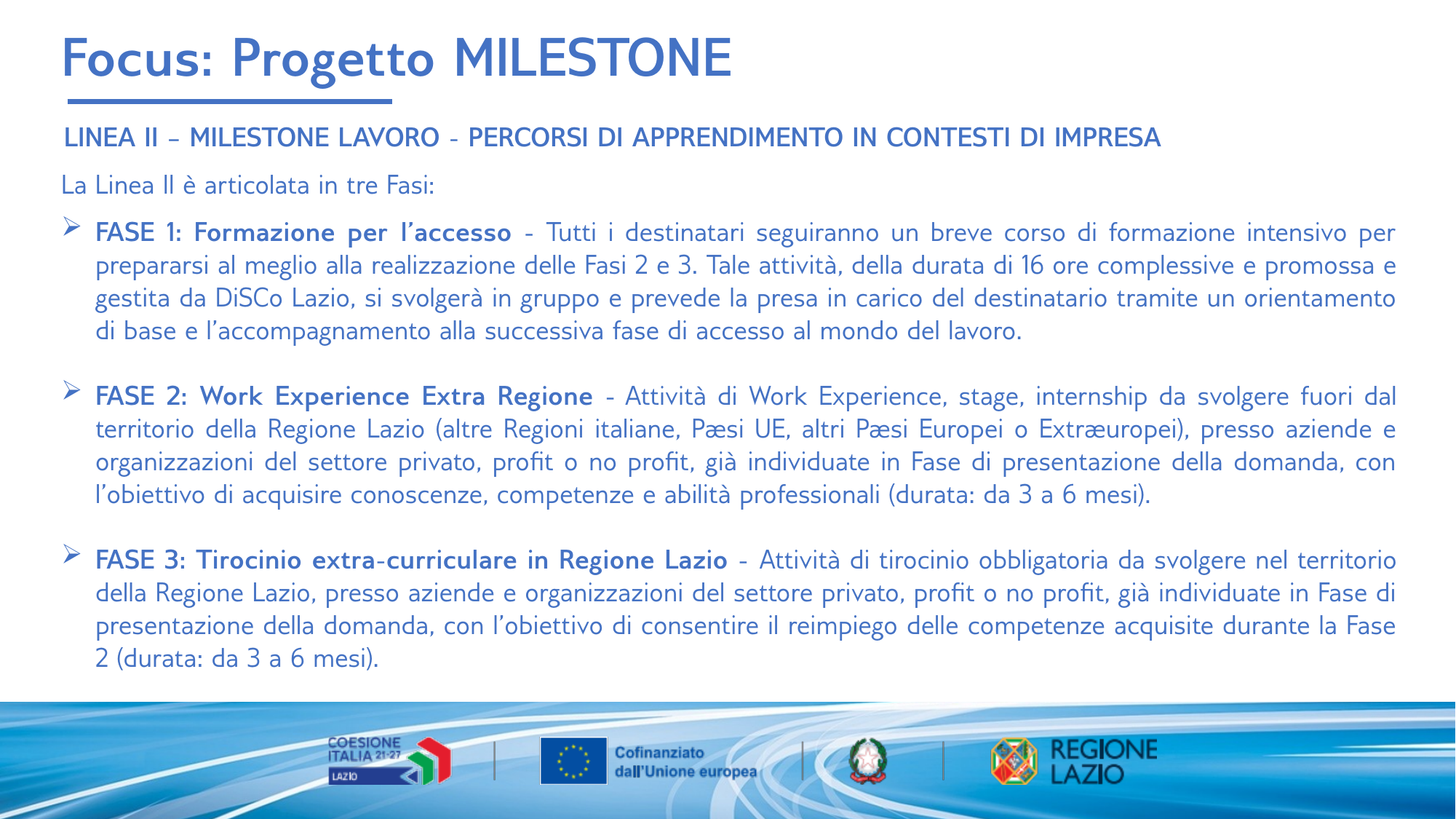

Focus: Progetto MILESTONE
LINEA II – MILESTONE LAVORO - PERCORSI DI APPRENDIMENTO IN CONTESTI DI IMPRESA
La Linea II è articolata in tre Fasi:

FASE 1: Formazione per l’accesso - Tutti i destinatari seguiranno un breve corso di formazione intensivo per prepararsi al meglio alla realizzazione delle Fasi 2 e 3. Tale attività, della durata di 16 ore complessive e promossa e gestita da DiSCo Lazio, si svolgerà in gruppo e prevede la presa in carico del destinatario tramite un orientamento di base e l’accompagnamento alla successiva fase di accesso al mondo del lavoro.

FASE 2: Work Experience Extra Regione - Attività di Work Experience, stage, internship da svolgere fuori dal territorio della Regione Lazio (altre Regioni italiane, Paesi UE, altri Paesi Europei o Extraeuropei), presso aziende e organizzazioni del settore privato, profit o no profit, già individuate in Fase di presentazione della domanda, con l’obiettivo di acquisire conoscenze, competenze e abilità professionali (durata: da 3 a 6 mesi).

FASE 3: Tirocinio extra-curriculare in Regione Lazio - Attività di tirocinio obbligatoria da svolgere nel territorio della Regione Lazio, presso aziende e organizzazioni del settore privato, profit o no profit, già individuate in Fase di presentazione della domanda, con l’obiettivo di consentire il reimpiego delle competenze acquisite durante la Fase 2 (durata: da 3 a 6 mesi).